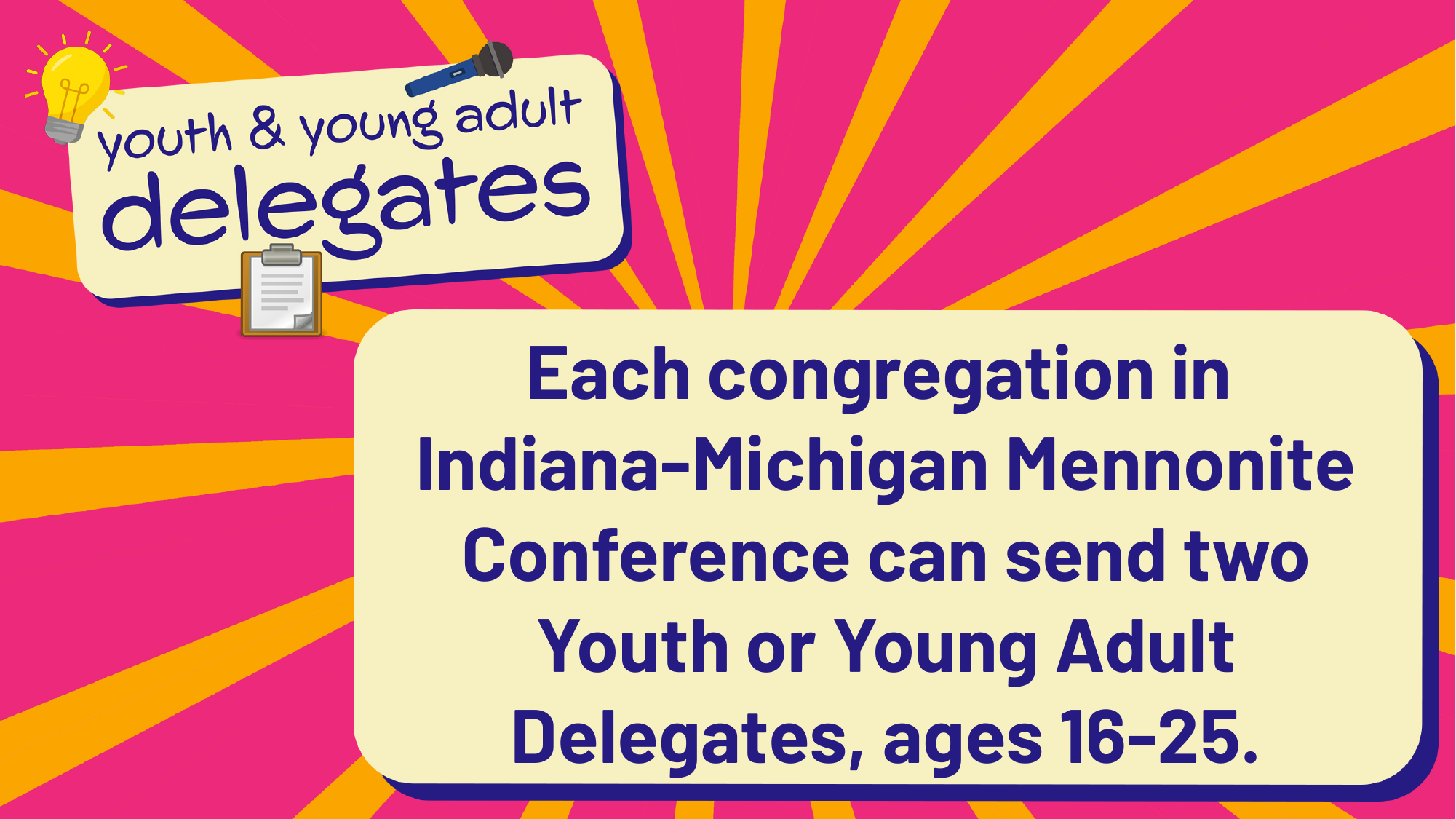

Each congregation in
Indiana-Michigan Mennonite Conference can send two Youth or Young Adult Delegates, ages 16-25.